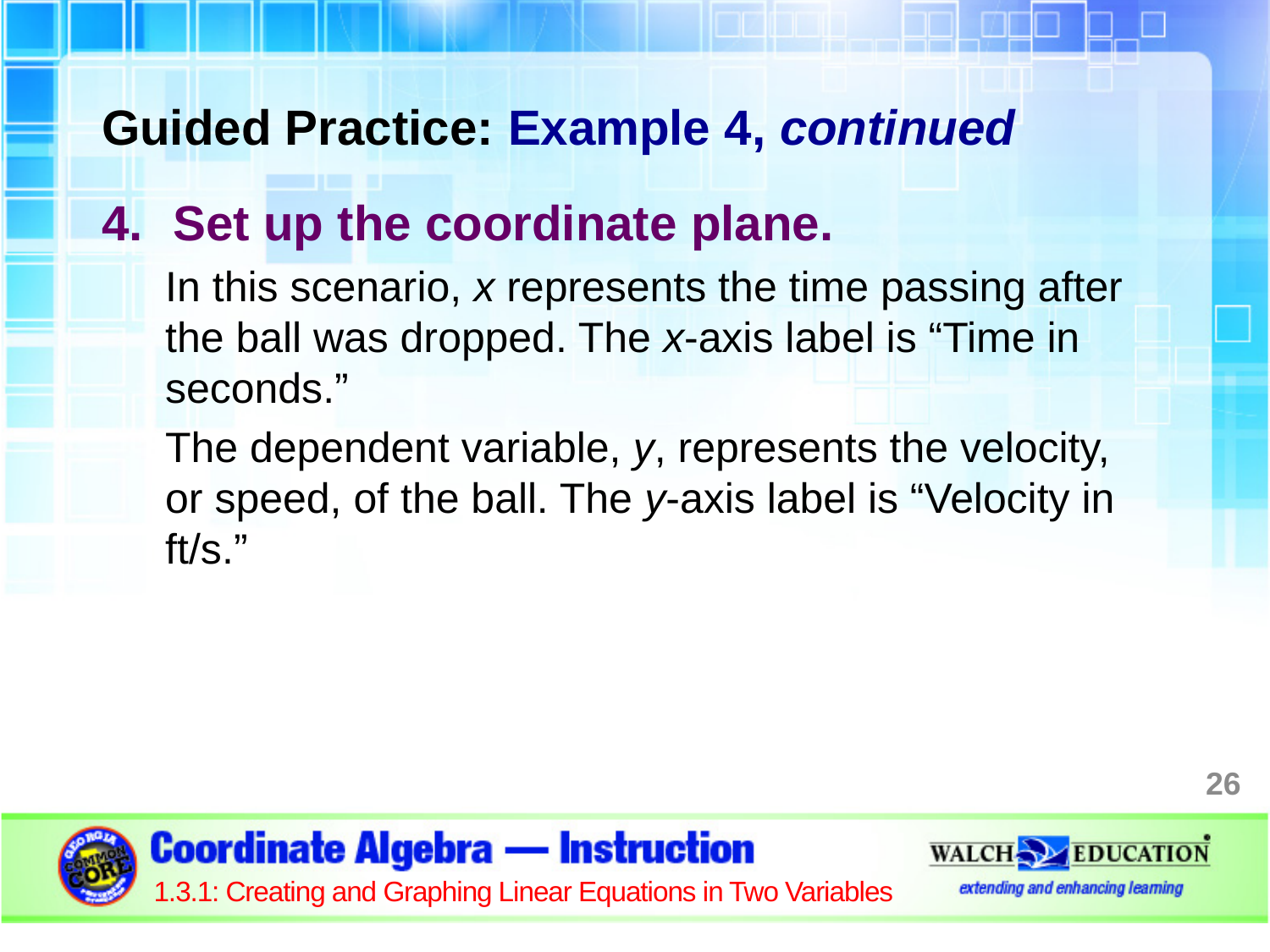

Guided Practice: Example 4, continued

Set up the coordinate plane.
In this scenario, x represents the time passing after the ball was dropped. The x-axis label is “Time in seconds.”
The dependent variable, y, represents the velocity, or speed, of the ball. The y-axis label is “Velocity in ft/s.”
26
1.3.1: Creating and Graphing Linear Equations in Two Variables